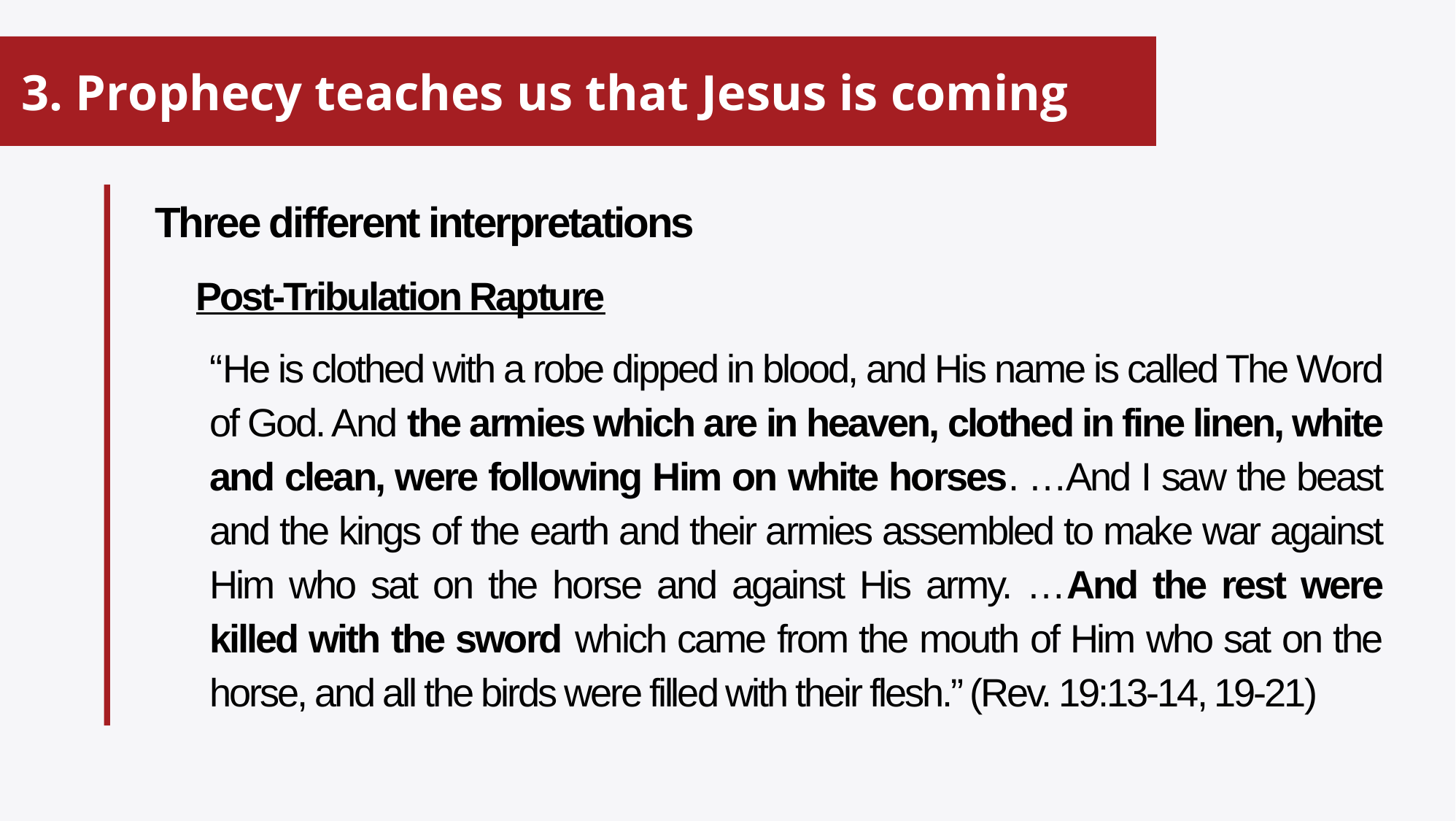

# 3. Prophecy teaches us that Jesus is coming
Three different interpretations
Post-Tribulation Rapture
“He is clothed with a robe dipped in blood, and His name is called The Word of God. And the armies which are in heaven, clothed in fine linen, white and clean, were following Him on white horses. …And I saw the beast and the kings of the earth and their armies assembled to make war against Him who sat on the horse and against His army. …And the rest were killed with the sword which came from the mouth of Him who sat on the horse, and all the birds were filled with their flesh.” (Rev. 19:13-14, 19-21)